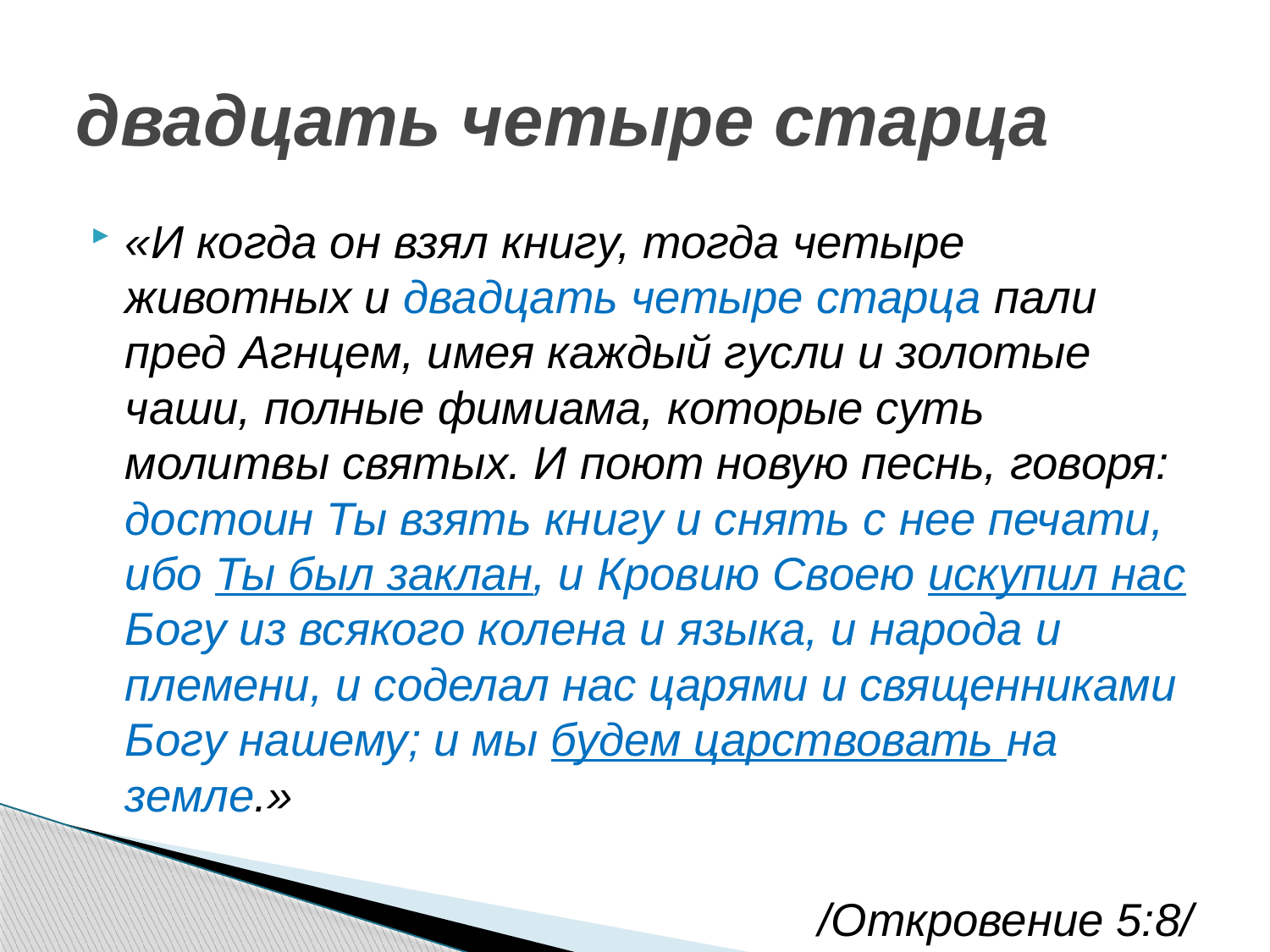

# двадцать четыре старца
«И когда он взял книгу, тогда четыре животных и двадцать четыре старца пали пред Агнцем, имея каждый гусли и золотые чаши, полные фимиама, которые суть молитвы святых. И поют новую песнь, говоря: достоин Ты взять книгу и снять с нее печати, ибо Ты был заклан, и Кровию Своею искупил нас Богу из всякого колена и языка, и народа и племени, и соделал нас царями и священниками Богу нашему; и мы будем царствовать на земле.»

/Откровение 5:8/